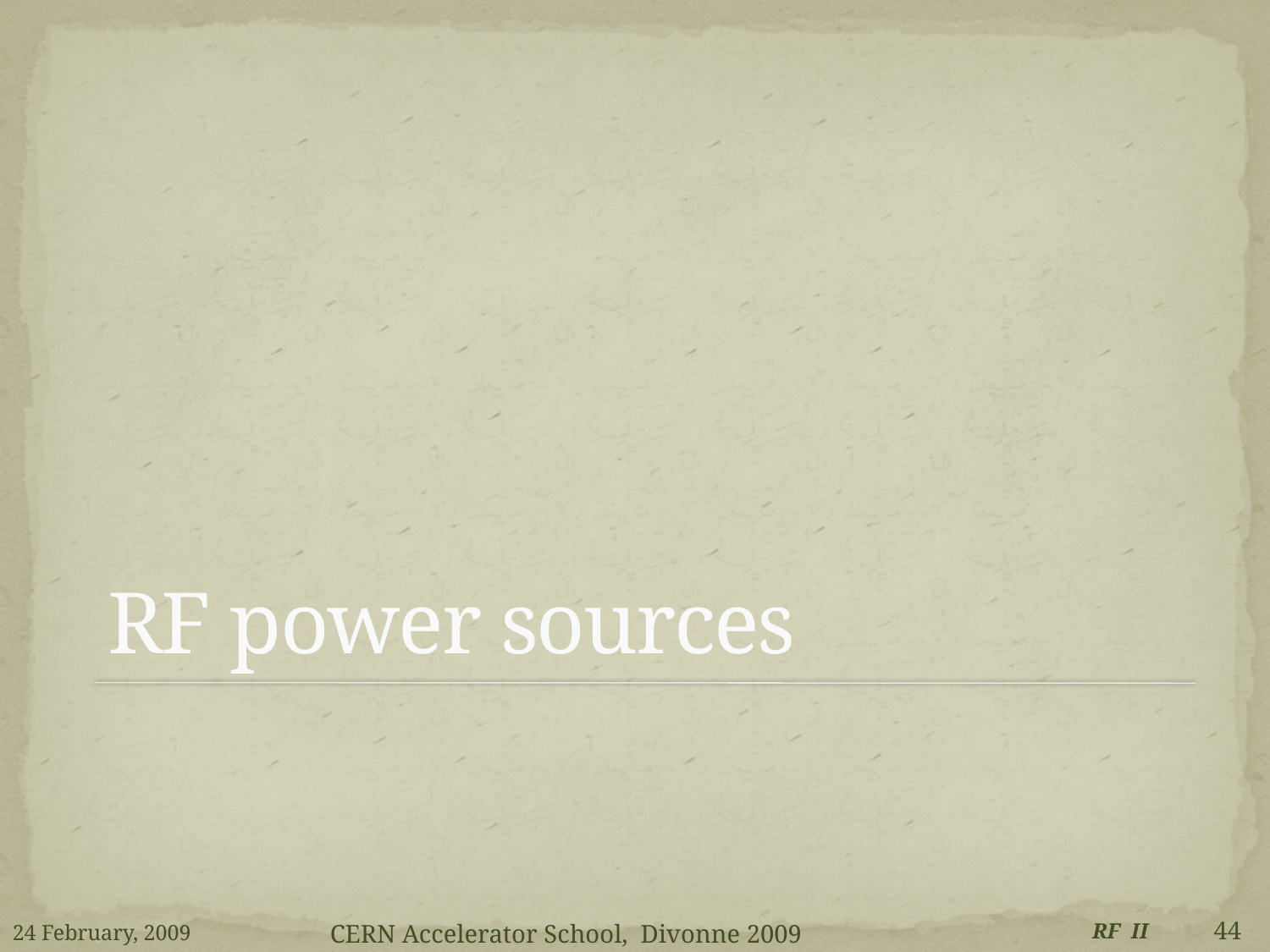

# RF power sources

24 February, 2009
RF  II
44